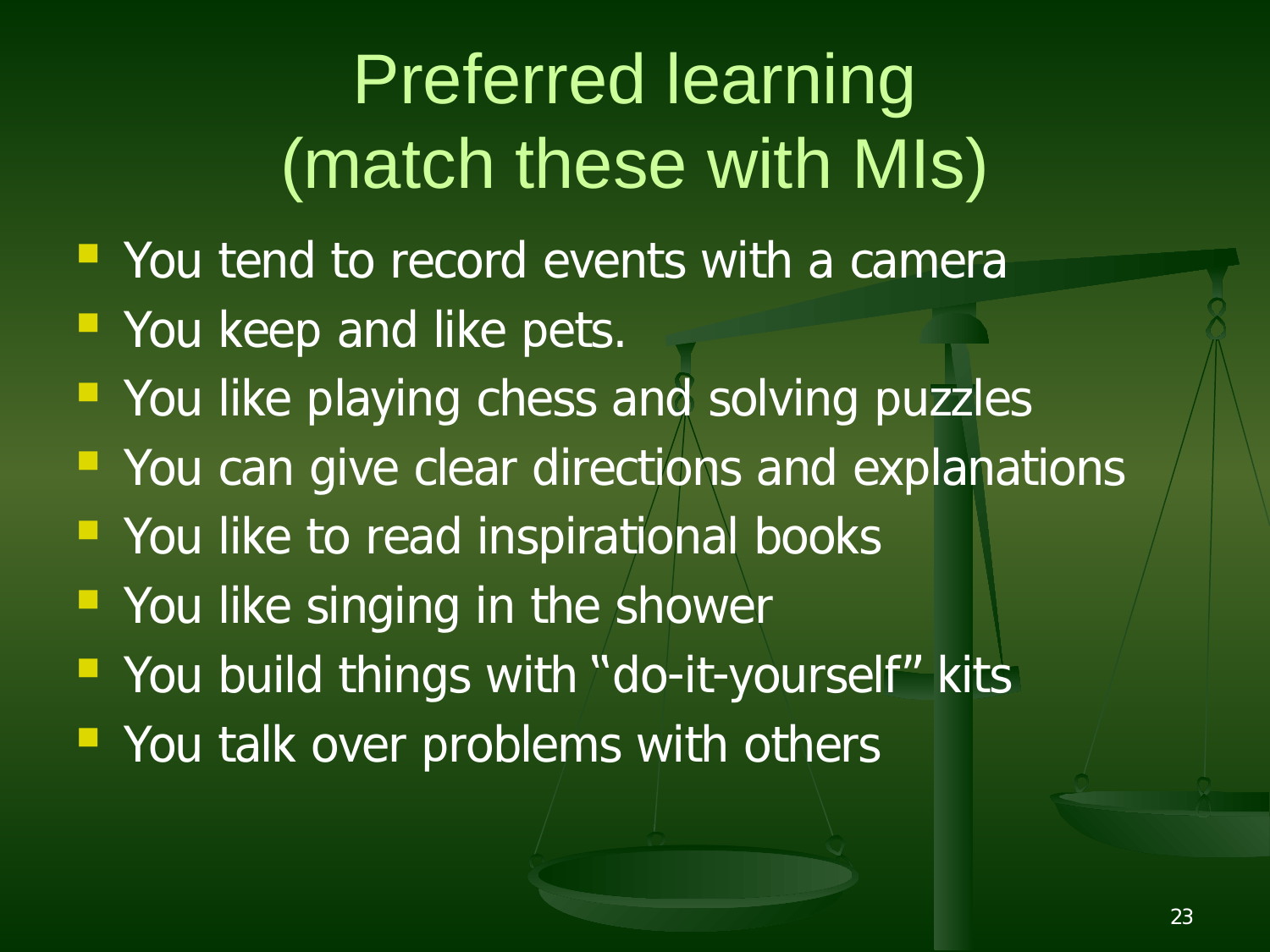

# Preferred learning (match these with MIs)
You tend to record events with a camera
You keep and like pets.
You like playing chess and solving puzzles
You can give clear directions and explanations
You like to read inspirational books
You like singing in the shower
You build things with “do-it-yourself” kits
You talk over problems with others
23